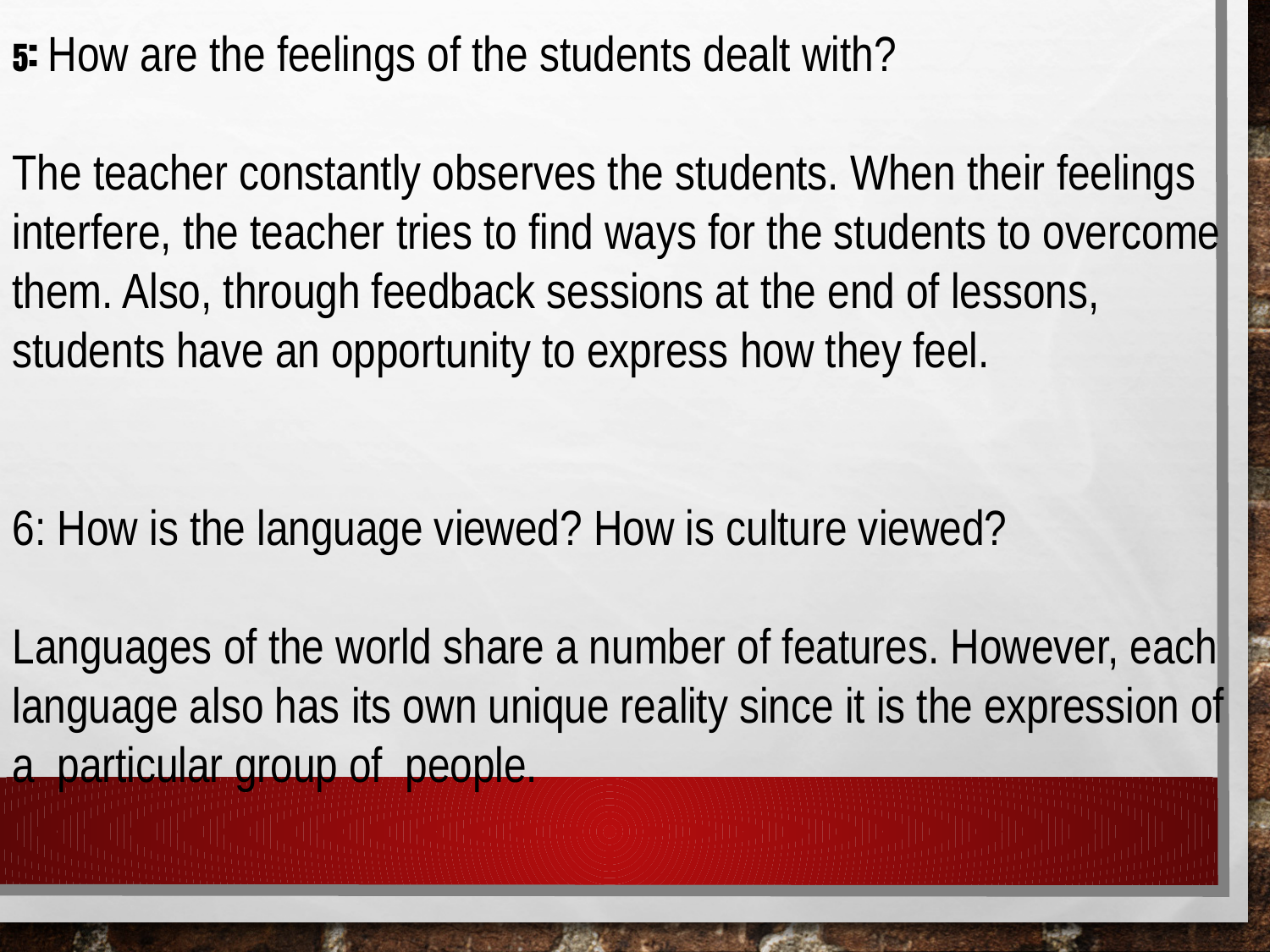

5: How are the feelings of the students dealt with?

The teacher constantly observes the students. When their feelings interfere, the teacher tries to find ways for the students to overcome them. Also, through feedback sessions at the end of lessons, students have an opportunity to express how they feel.

6: How is the language viewed? How is culture viewed?

Languages of the world share a number of features. However, each language also has its own unique reality since it is the expression of a  particular group of  people.